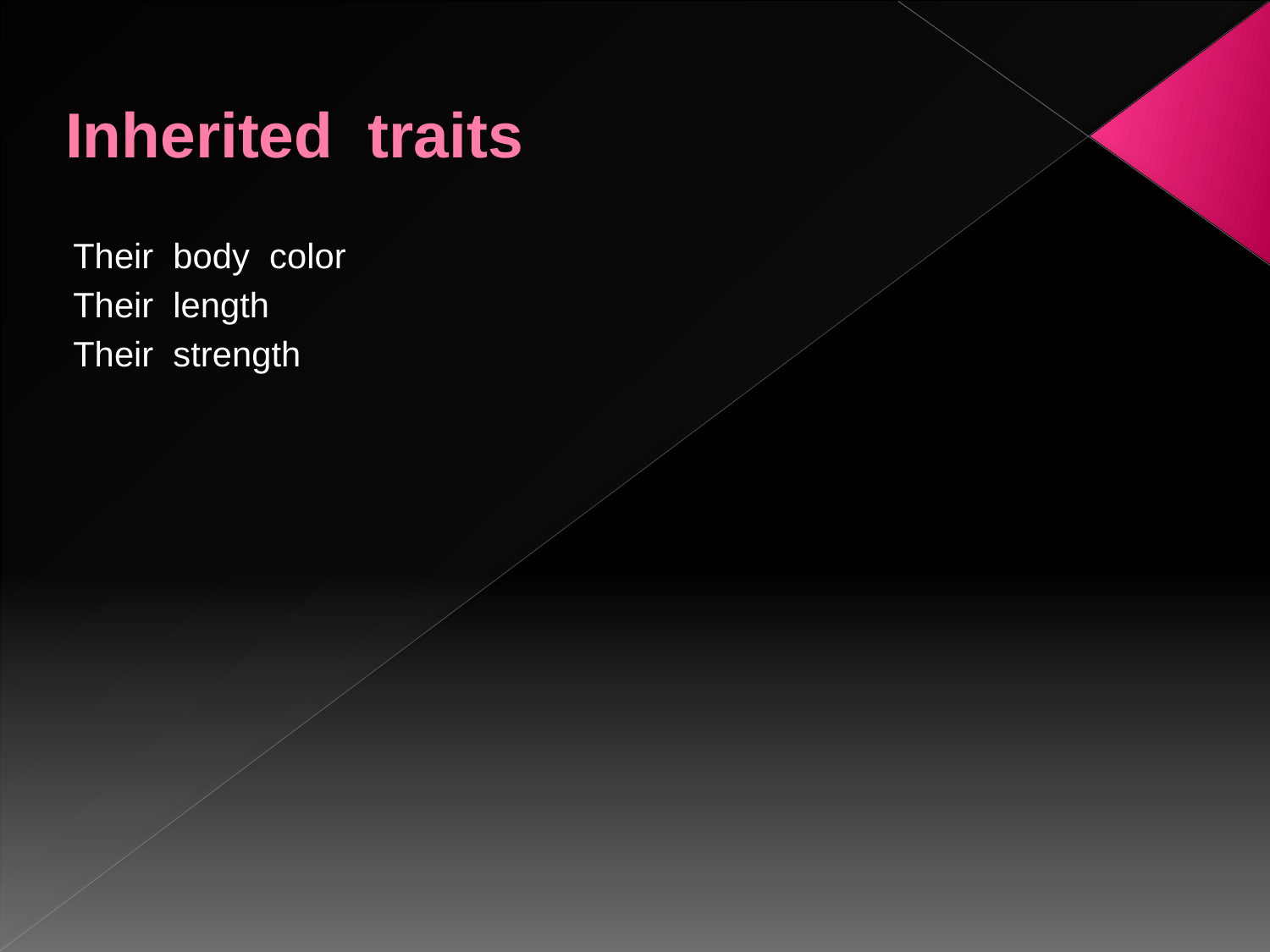

# Inherited  traits
Their  body  color
Their  length
Their  strength